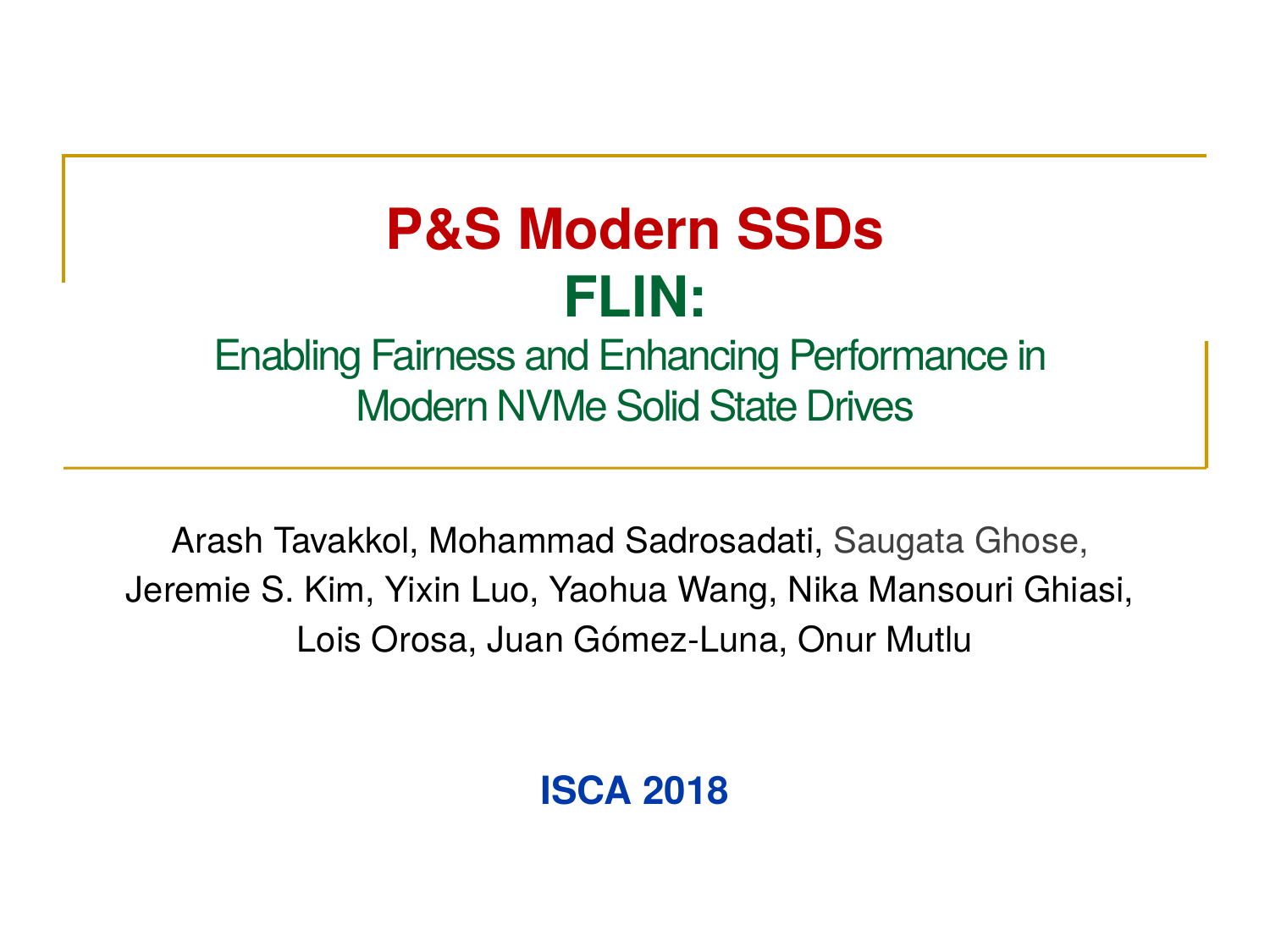

# P&S Modern SSDs FLIN: Enabling Fairness and Enhancing Performance in Modern NVMe Solid State Drives

Arash Tavakkol, Mohammad Sadrosadati, Saugata Ghose,
Jeremie S. Kim, Yixin Luo, Yaohua Wang, Nika Mansouri Ghiasi,
Lois Orosa, Juan Gómez-Luna, Onur Mutlu

ISCA 2018